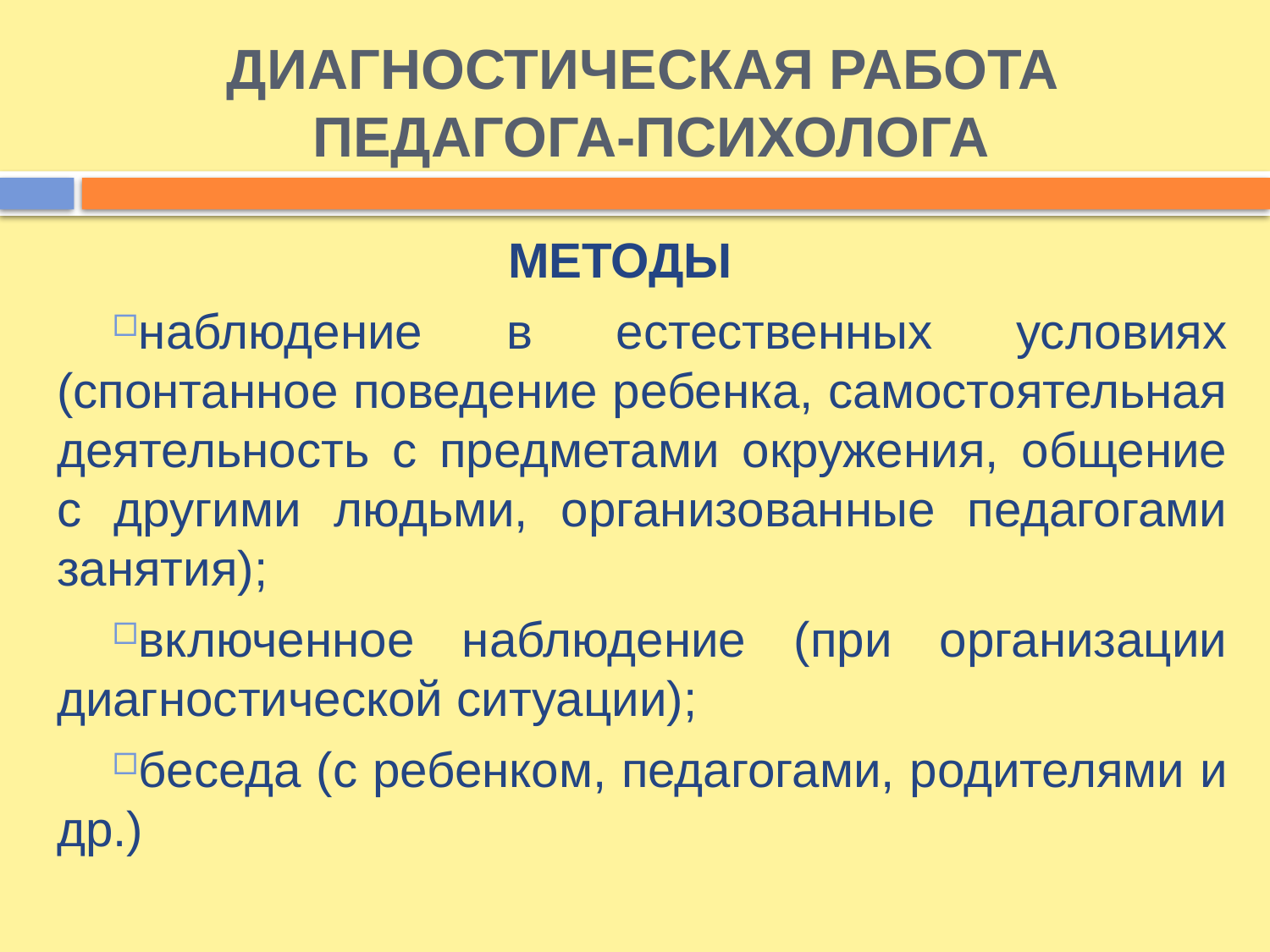

# ДИАГНОСТИЧЕСКАЯ РАБОТА ПЕДАГОГА-ПСИХОЛОГА
МЕТОДЫ
наблюдение в естественных условиях (спонтанное поведение ребенка, самостоятельная деятельность с предметами окружения, общение с другими людьми, организованные педагогами занятия);
включенное наблюдение (при организации диагностической ситуации);
беседа (с ребенком, педагогами, родителями и др.)